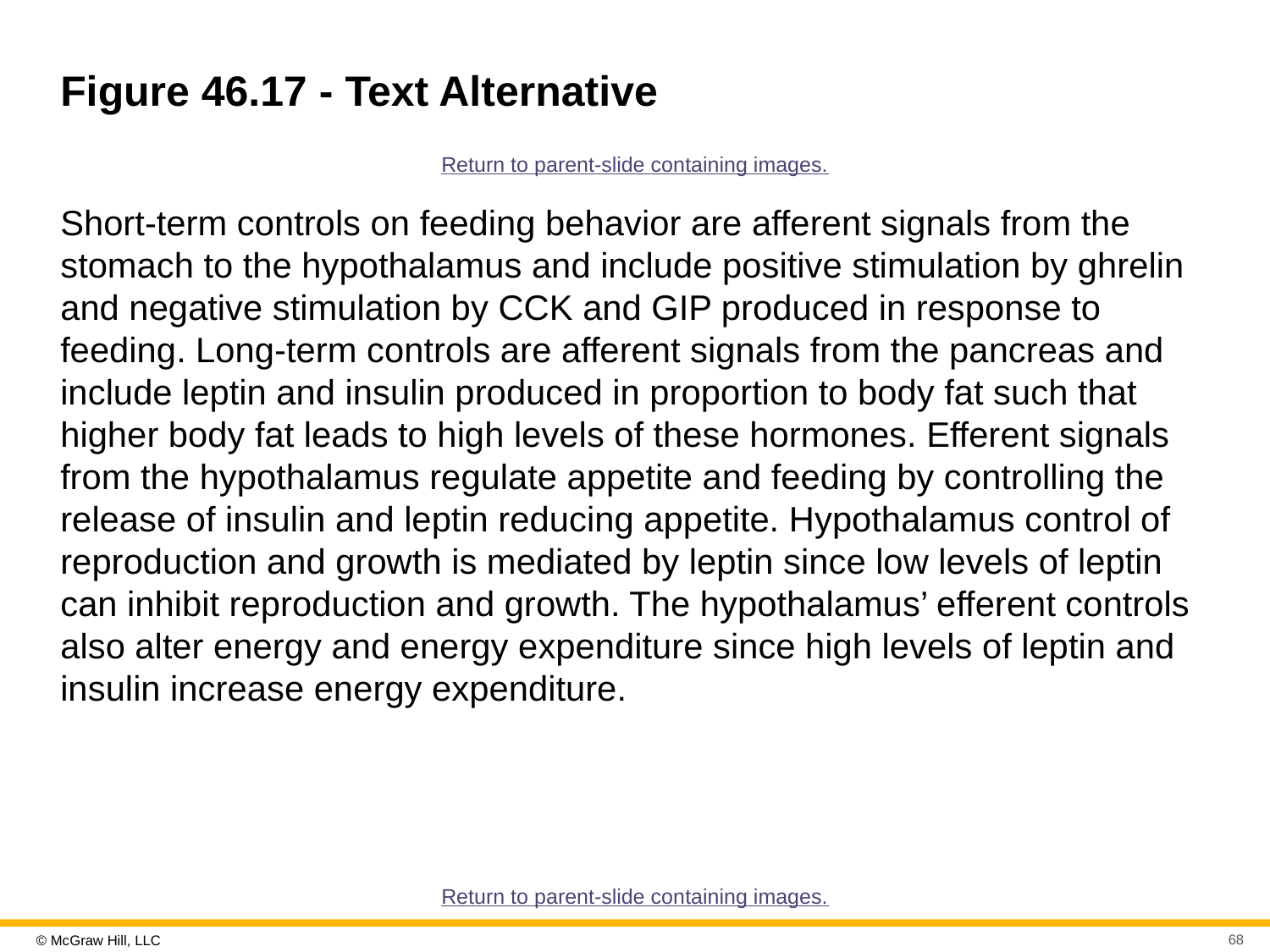

# Figure 46.17 - Text Alternative
Return to parent-slide containing images.
Short-term controls on feeding behavior are afferent signals from the stomach to the hypothalamus and include positive stimulation by ghrelin and negative stimulation by CCK and GIP produced in response to feeding. Long-term controls are afferent signals from the pancreas and include leptin and insulin produced in proportion to body fat such that higher body fat leads to high levels of these hormones. Efferent signals from the hypothalamus regulate appetite and feeding by controlling the release of insulin and leptin reducing appetite. Hypothalamus control of reproduction and growth is mediated by leptin since low levels of leptin can inhibit reproduction and growth. The hypothalamus’ efferent controls also alter energy and energy expenditure since high levels of leptin and insulin increase energy expenditure.
Return to parent-slide containing images.
68